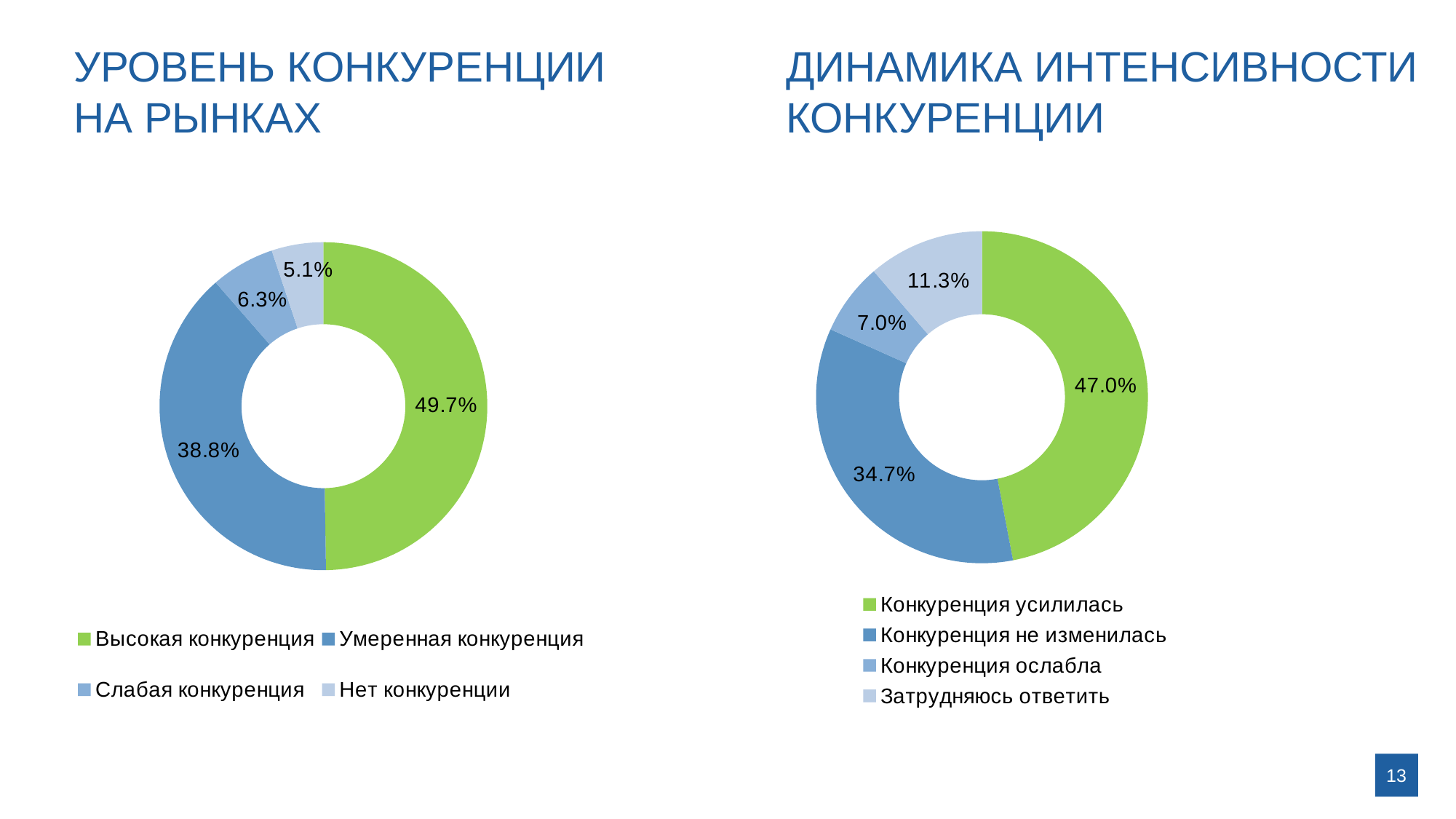

УРОВЕНЬ КОНКУРЕНЦИИ
НА РЫНКАХ
ДИНАМИКА ИНТЕНСИВНОСТИ КОНКУРЕНЦИИ

### Chart

| Category | Столбец2 |
|---|---|
| Конкуренция усилилась | 47.0 |
| Конкуренция не изменилась | 34.7 |
| Конкуренция ослабла | 7.0 |
| Затрудняюсь ответить | 11.3 |

### Chart

| Category |  |
|---|---|
| Высокая конкуренция | 0.4970000000000019 |
| Умеренная конкуренция | 0.3880000000000027 |
| Слабая конкуренция | 0.063 |
| Нет конкуренции | 0.051000000000000004 |
13